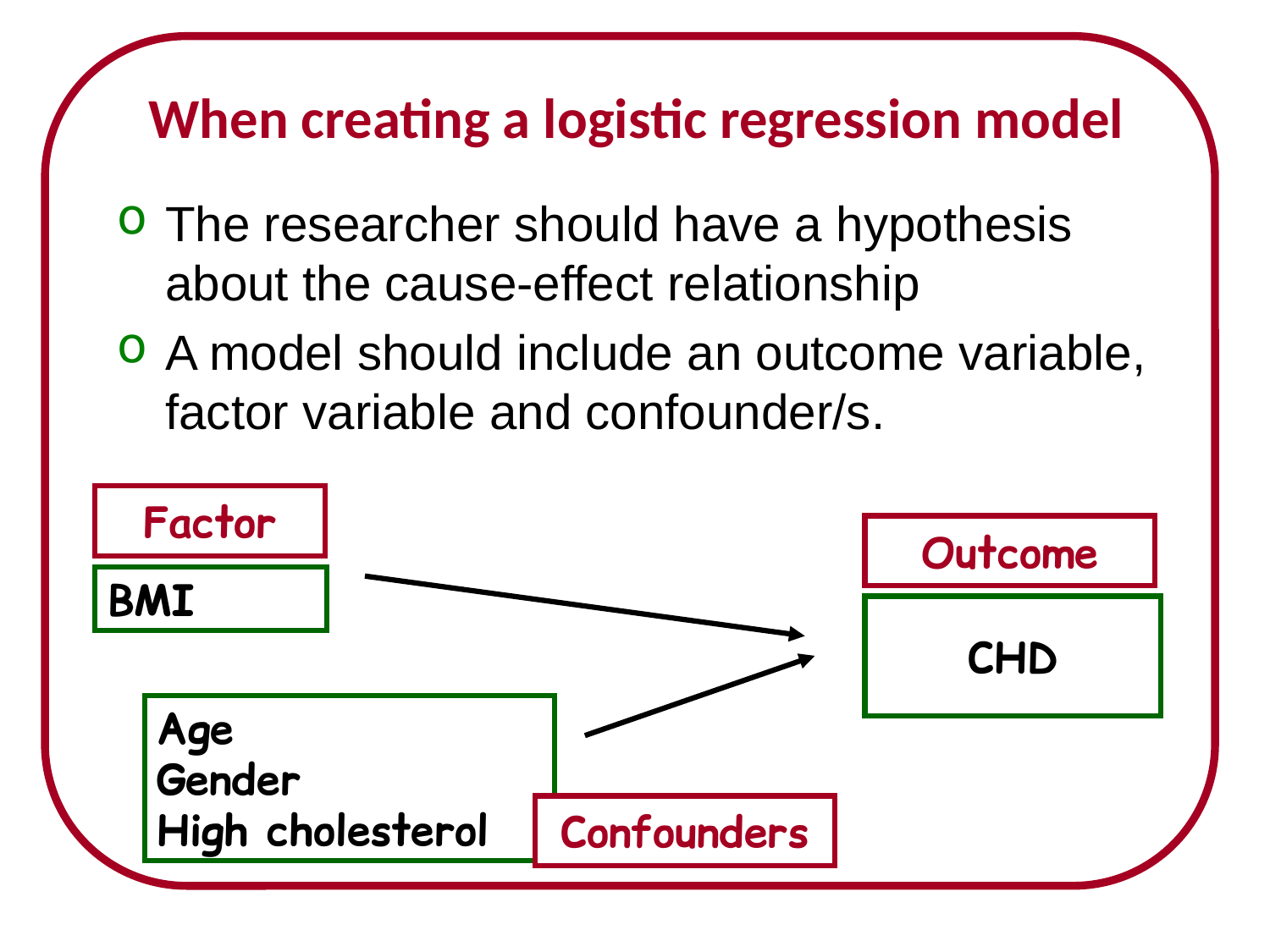

# When creating a logistic regression model
The researcher should have a hypothesis about the cause-effect relationship
A model should include an outcome variable,  factor variable and confounder/s.
Factor
Outcome
BMI

CHD

Age
Gender
High cholesterol
Confounders